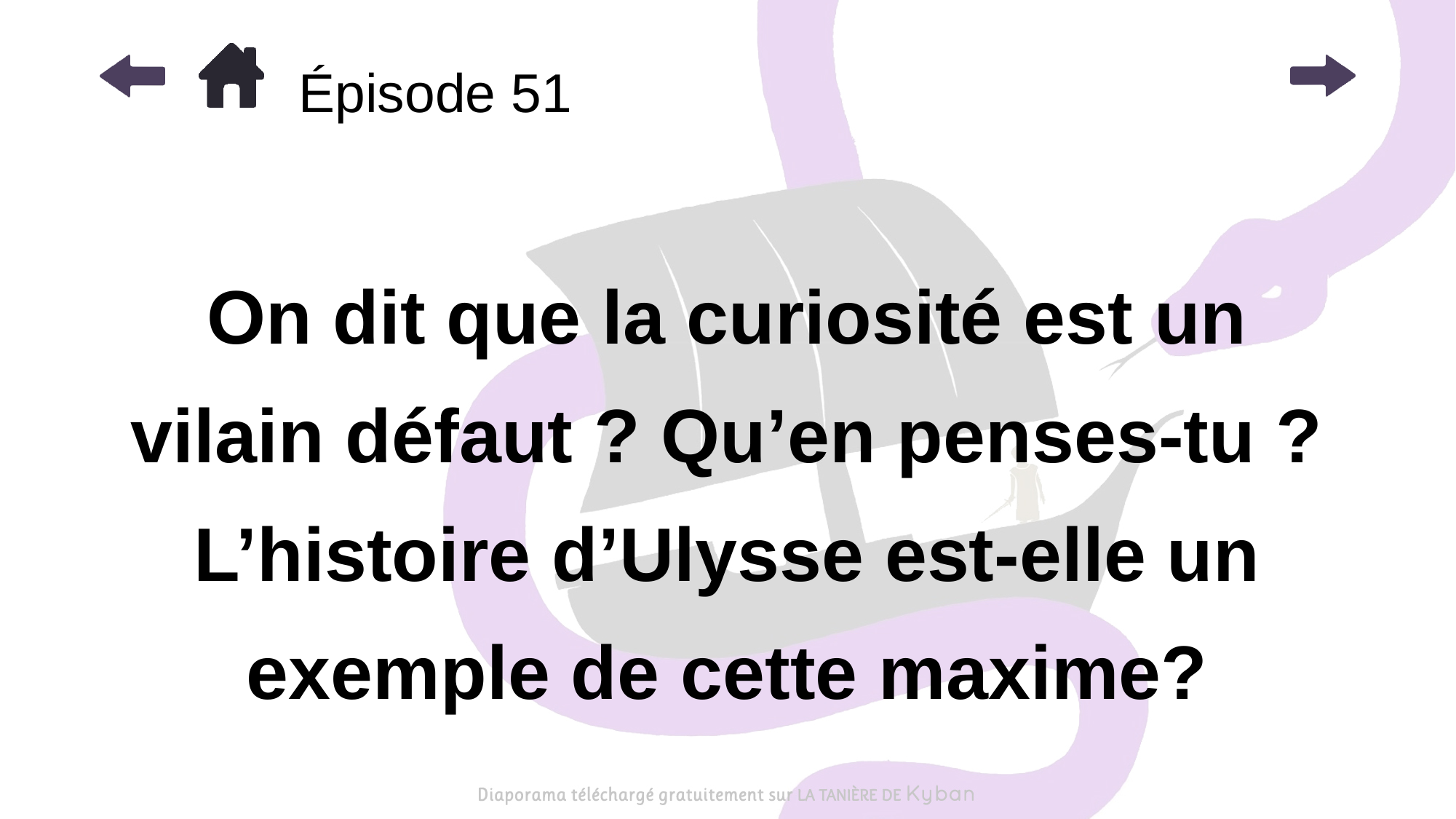

# Épisode 51
On dit que la curiosité est un vilain défaut ? Qu’en penses-tu ? L’histoire d’Ulysse est-elle un exemple de cette maxime?